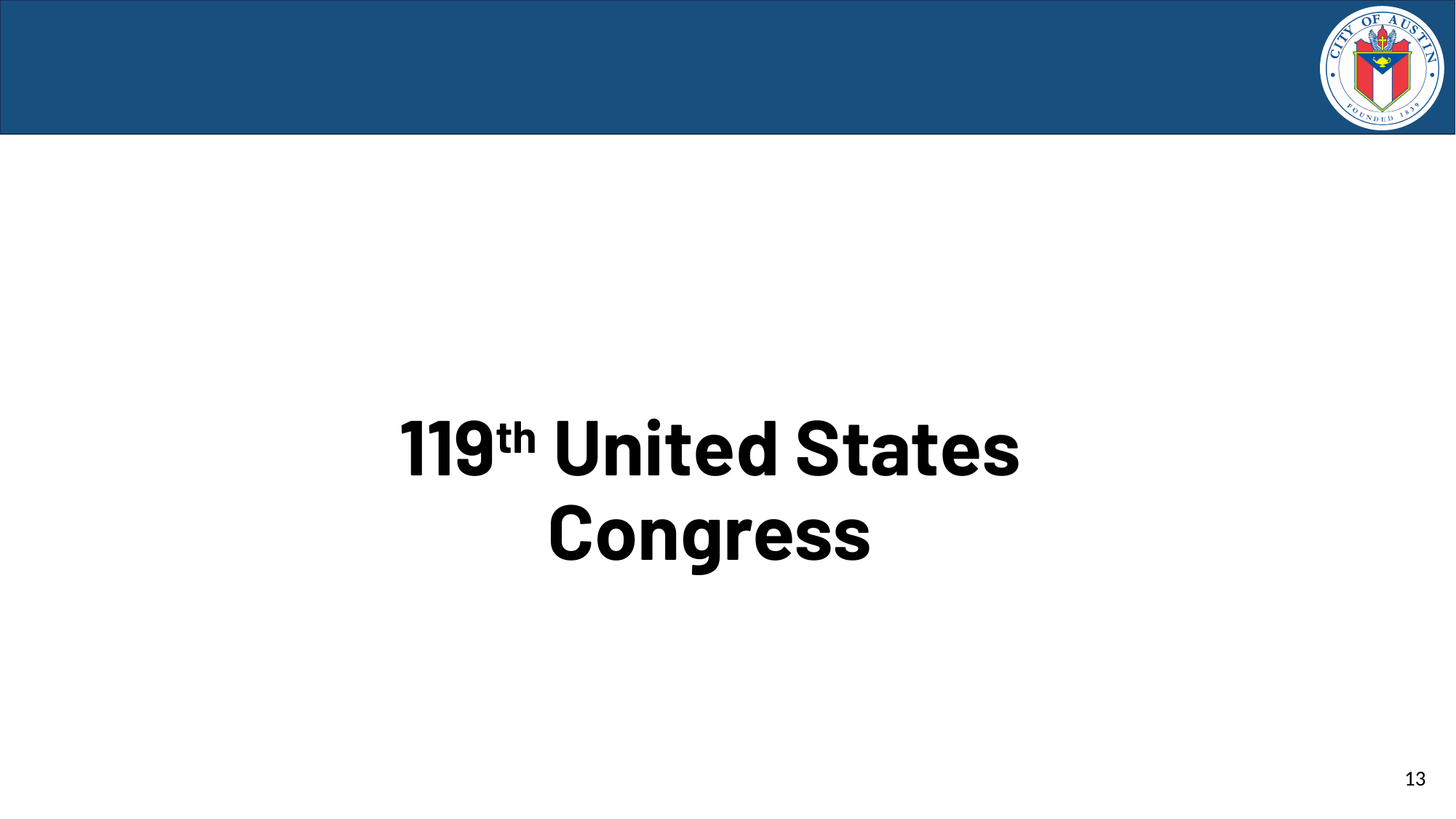

# STATE
119th United States Congress
13